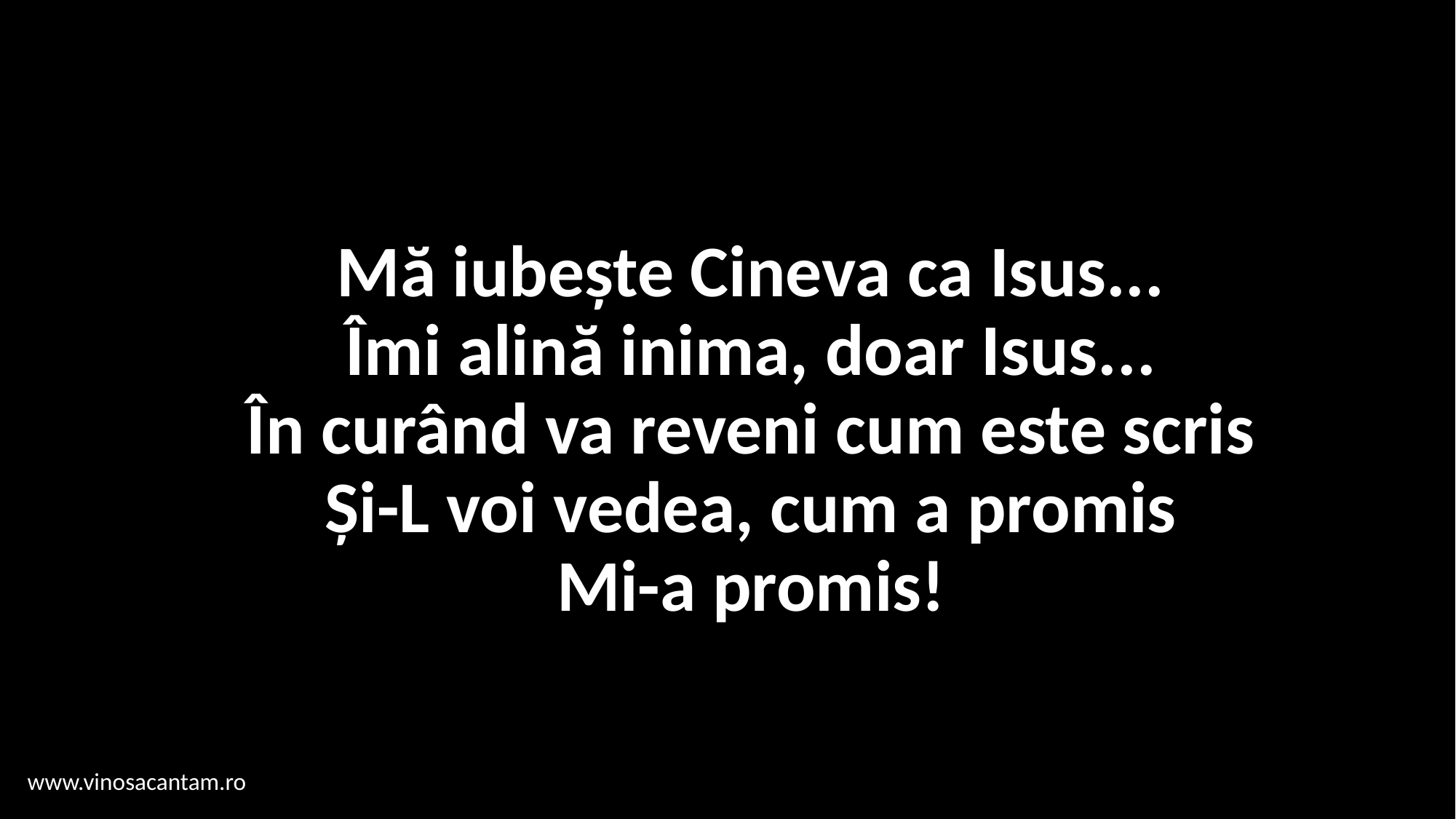

# Mă iubește Cineva ca Isus... Îmi alină inima, doar Isus... În curând va reveni cum este scris Și-L voi vedea, cum a promis Mi-a promis!
www.vinosacantam.ro